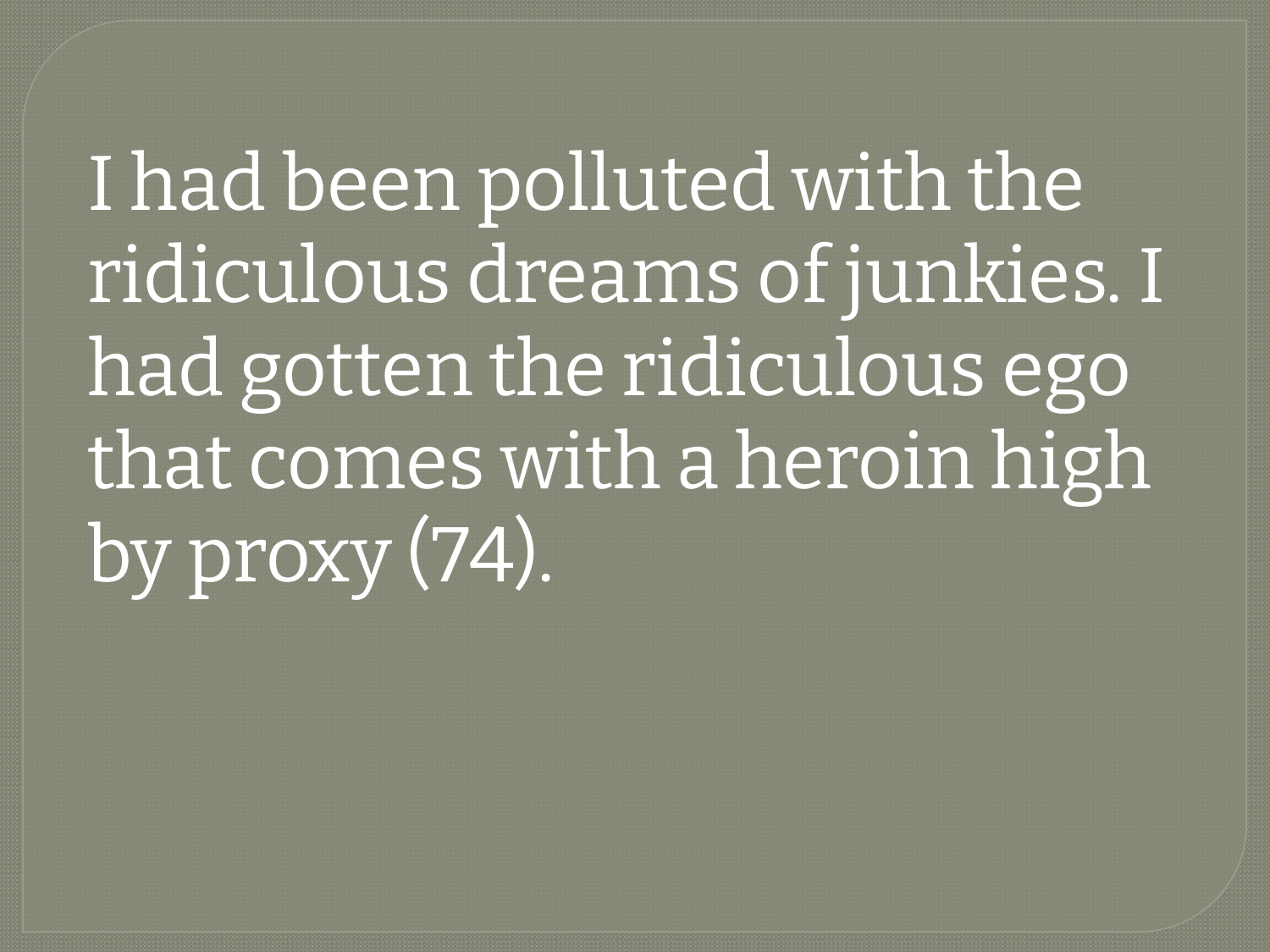

I had been polluted with the ridiculous dreams of junkies. I had gotten the ridiculous ego that comes with a heroin high by proxy (74).